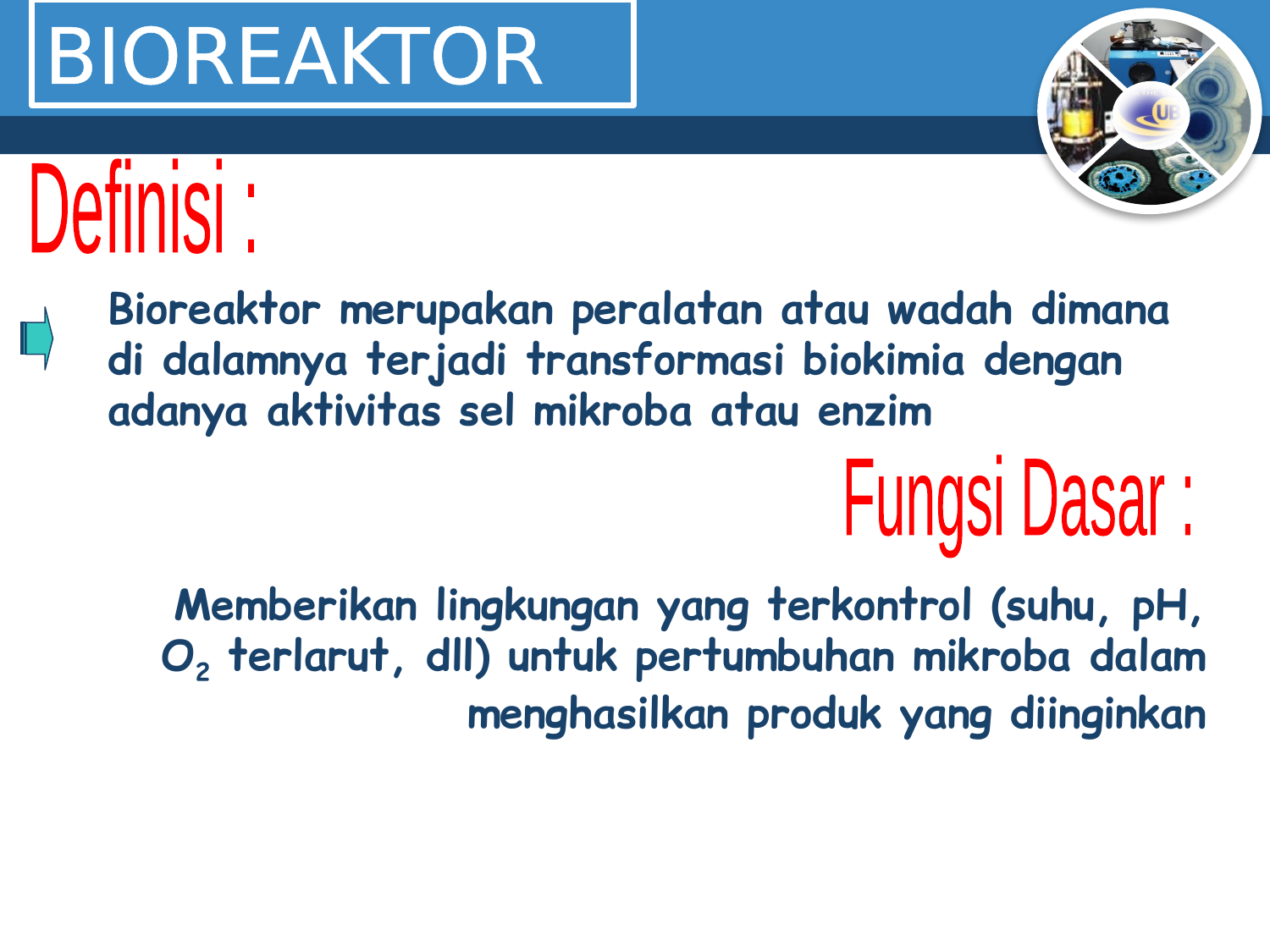

BIOREAKTOR
Definisi :
Bioreaktor merupakan peralatan atau wadah dimana di dalamnya terjadi transformasi biokimia dengan adanya aktivitas sel mikroba atau enzim

Fungsi Dasar :
Memberikan lingkungan yang terkontrol (suhu, pH, O2 terlarut, dll) untuk pertumbuhan mikroba dalam menghasilkan produk yang diinginkan